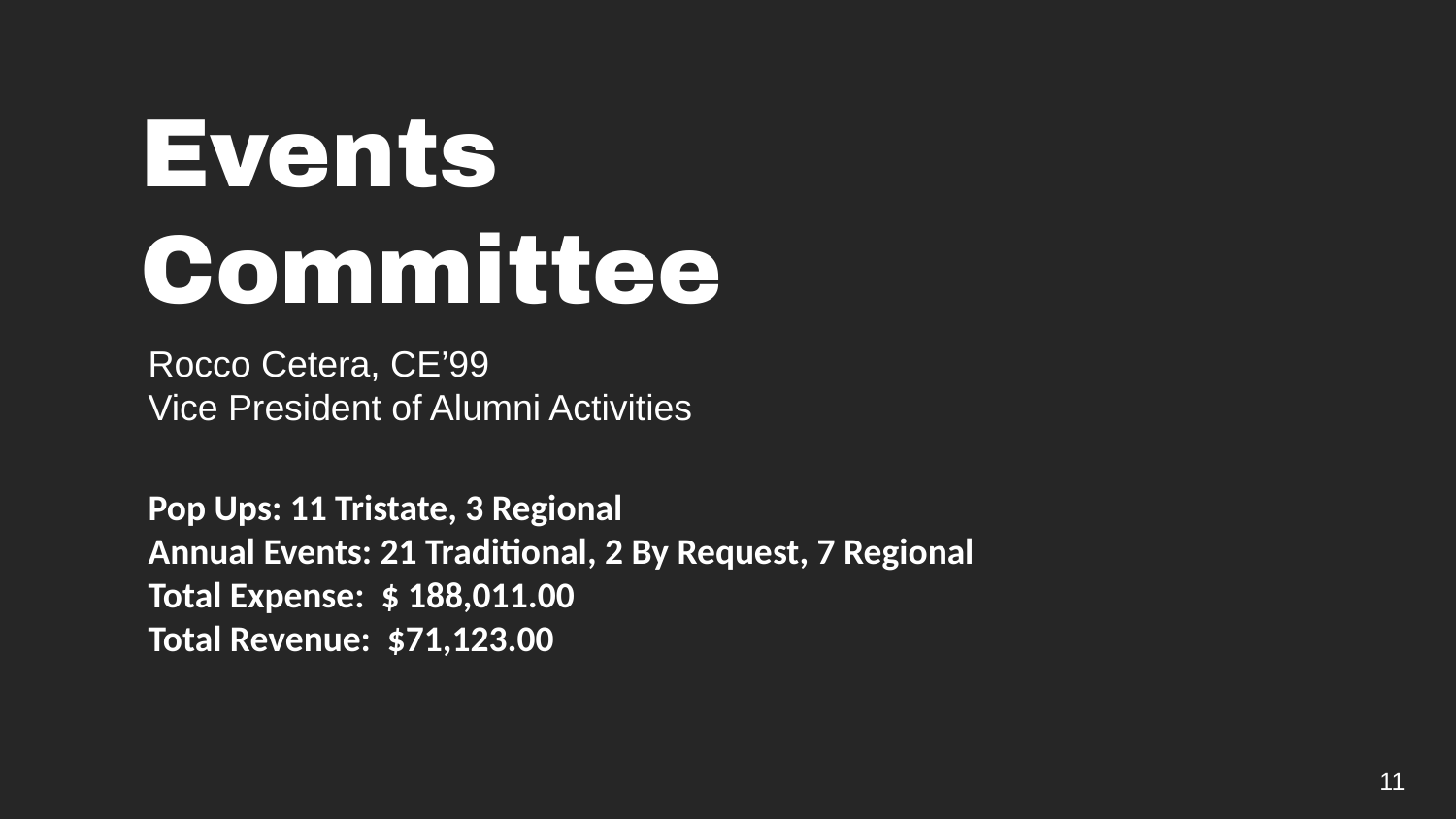

Events
Committee
Rocco Cetera, CE’99
Vice President of Alumni Activities
Pop Ups: 11 Tristate, 3 Regional
Annual Events: 21 Traditional, 2 By Request, 7 Regional
Total Expense:  $ 188,011.00
Total Revenue:  $71,123.00

11